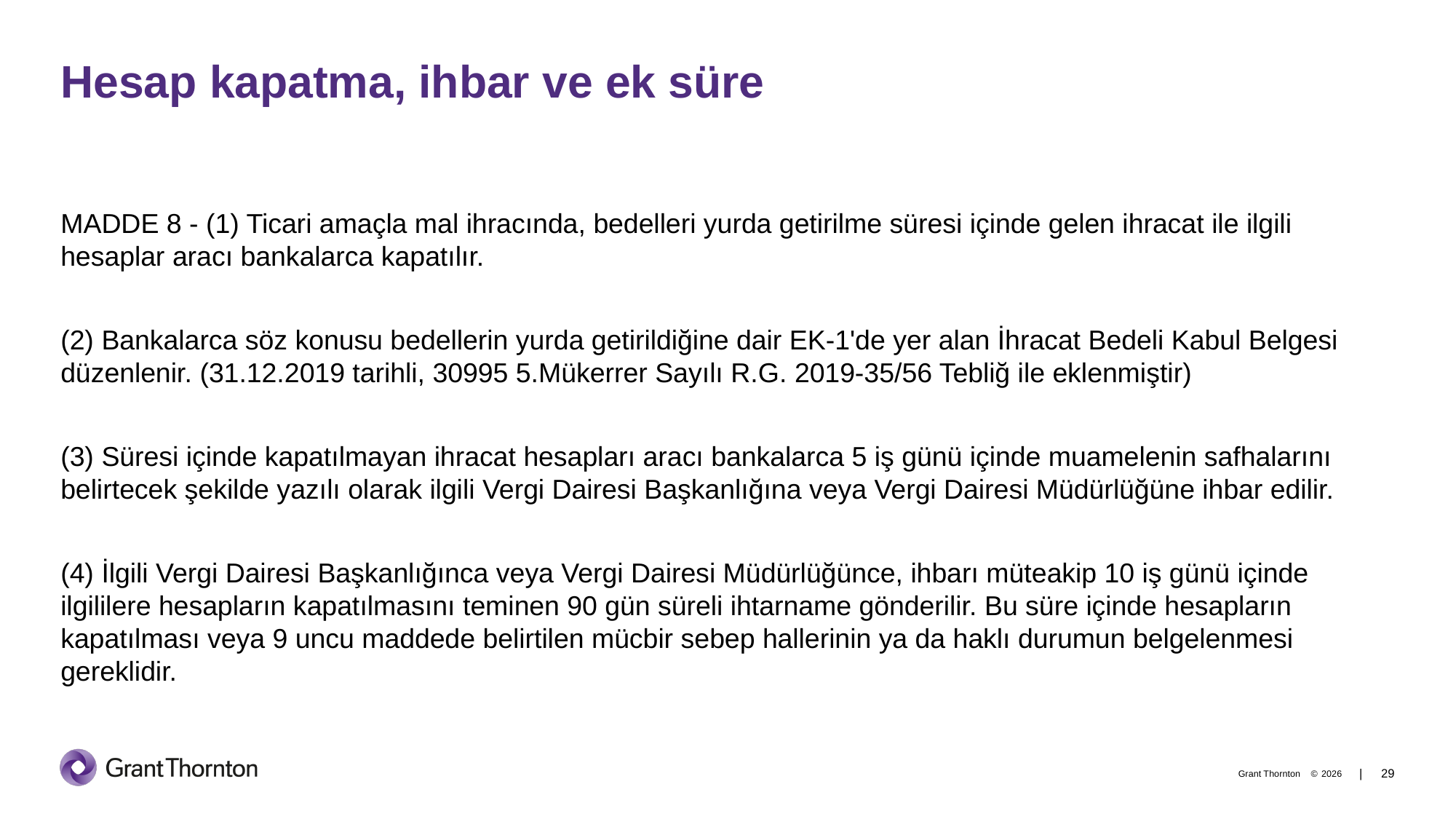

# Hesap kapatma, ihbar ve ek süre
MADDE 8 - (1) Ticari amaçla mal ihracında, bedelleri yurda getirilme süresi içinde gelen ihracat ile ilgili hesaplar aracı bankalarca kapatılır.

(2) Bankalarca söz konusu bedellerin yurda getirildiğine dair EK-1'de yer alan İhracat Bedeli Kabul Belgesi düzenlenir. (31.12.2019 tarihli, 30995 5.Mükerrer Sayılı R.G. 2019-35/56 Tebliğ ile eklenmiştir)

(3) Süresi içinde kapatılmayan ihracat hesapları aracı bankalarca 5 iş günü içinde muamelenin safhalarını belirtecek şekilde yazılı olarak ilgili Vergi Dairesi Başkanlığına veya Vergi Dairesi Müdürlüğüne ihbar edilir.

(4) İlgili Vergi Dairesi Başkanlığınca veya Vergi Dairesi Müdürlüğünce, ihbarı müteakip 10 iş günü içinde ilgililere hesapların kapatılmasını teminen 90 gün süreli ihtarname gönderilir. Bu süre içinde hesapların kapatılması veya 9 uncu maddede belirtilen mücbir sebep hallerinin ya da haklı durumun belgelenmesi gereklidir.

29